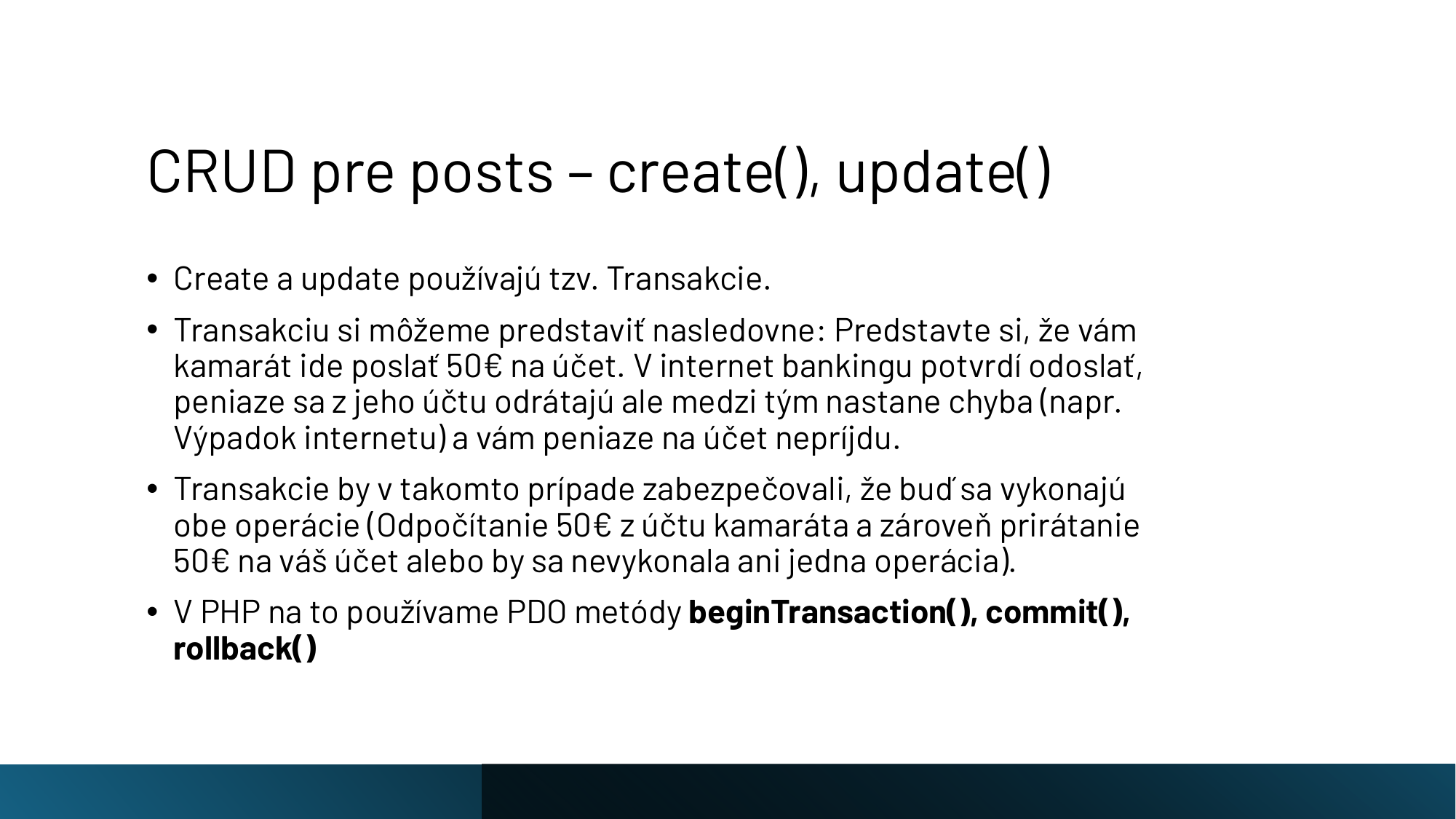

# CRUD pre posts – create(), update()
Create a update používajú tzv. Transakcie.
Transakciu si môžeme predstaviť nasledovne: Predstavte si, že vám kamarát ide poslať 50€ na účet. V internet bankingu potvrdí odoslať, peniaze sa z jeho účtu odrátajú ale medzi tým nastane chyba (napr. Výpadok internetu) a vám peniaze na účet nepríjdu.
Transakcie by v takomto prípade zabezpečovali, že buď sa vykonajú obe operácie (Odpočítanie 50€ z účtu kamaráta a zároveň prirátanie 50€ na váš účet alebo by sa nevykonala ani jedna operácia).
V PHP na to používame PDO metódy beginTransaction(), commit(), rollback()